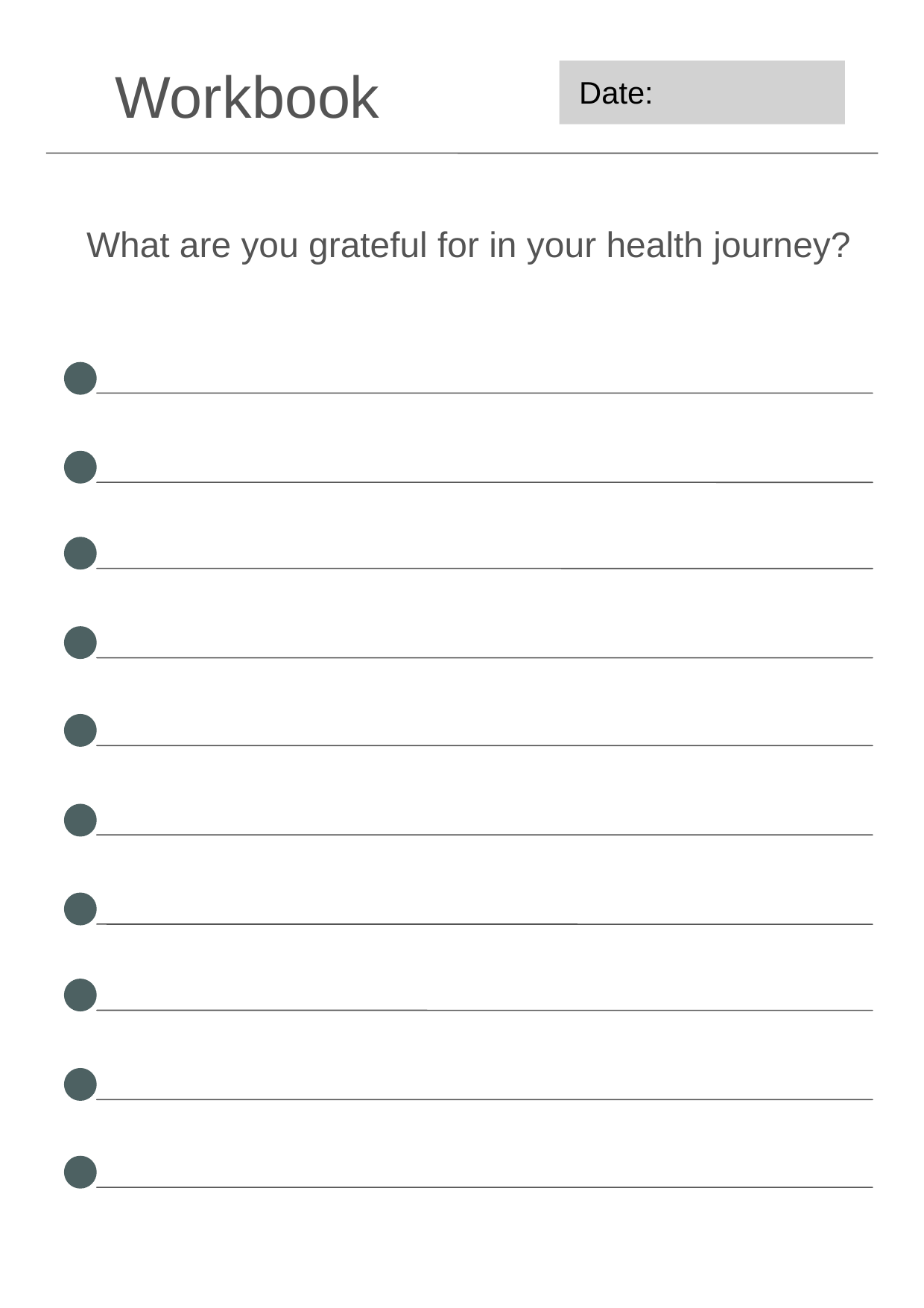

Workbook

Date:

What are you grateful for in your health journey?